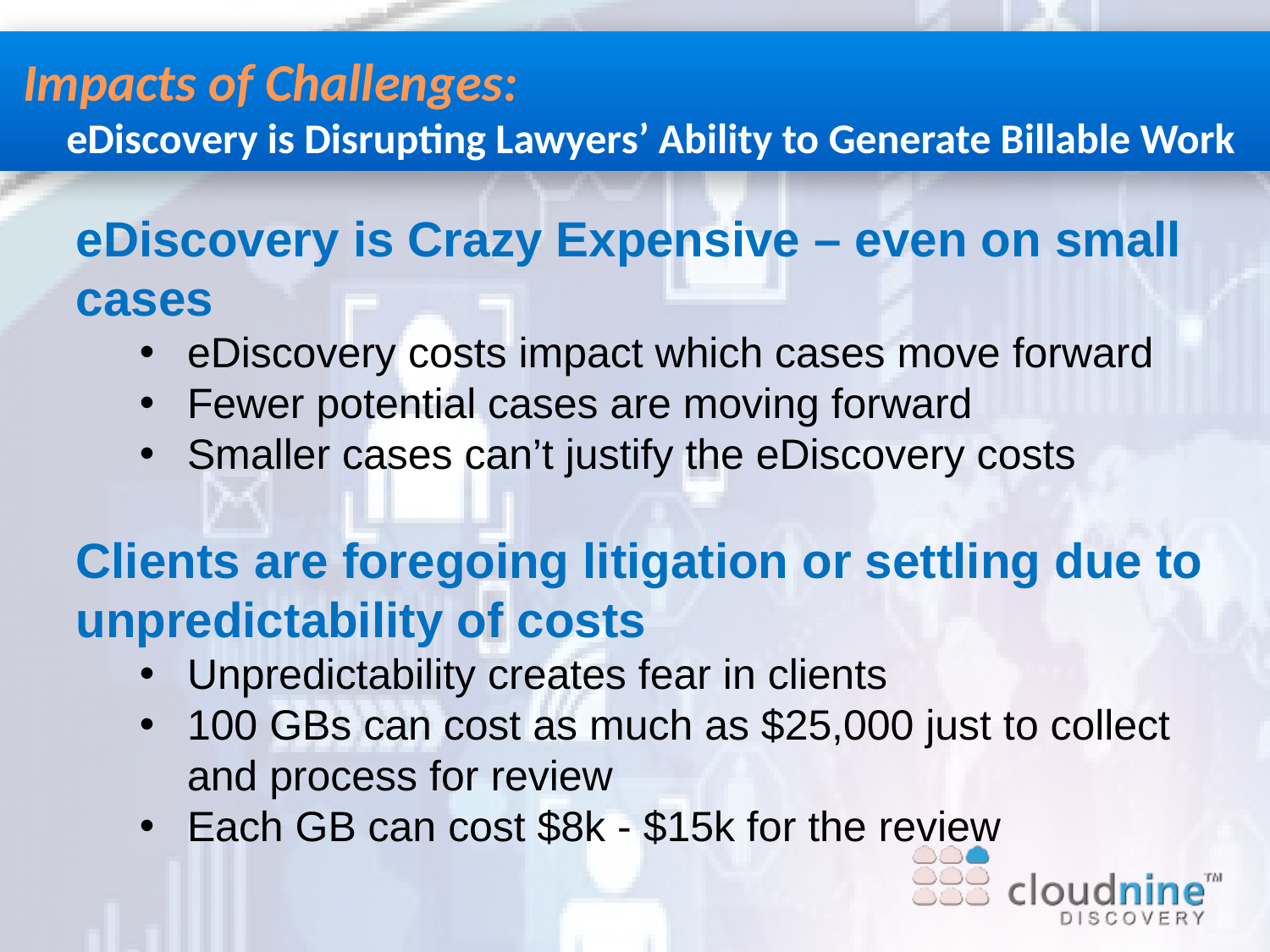

Impacts of Challenges:
eDiscovery is Disrupting Lawyers’ Ability to Generate Billable Work
eDiscovery is Crazy Expensive – even on small cases
eDiscovery costs impact which cases move forward
Fewer potential cases are moving forward
Smaller cases can’t justify the eDiscovery costs

Clients are foregoing litigation or settling due to unpredictability of costs
Unpredictability creates fear in clients
100 GBs can cost as much as $25,000 just to collect and process for review
Each GB can cost $8k - $15k for the review